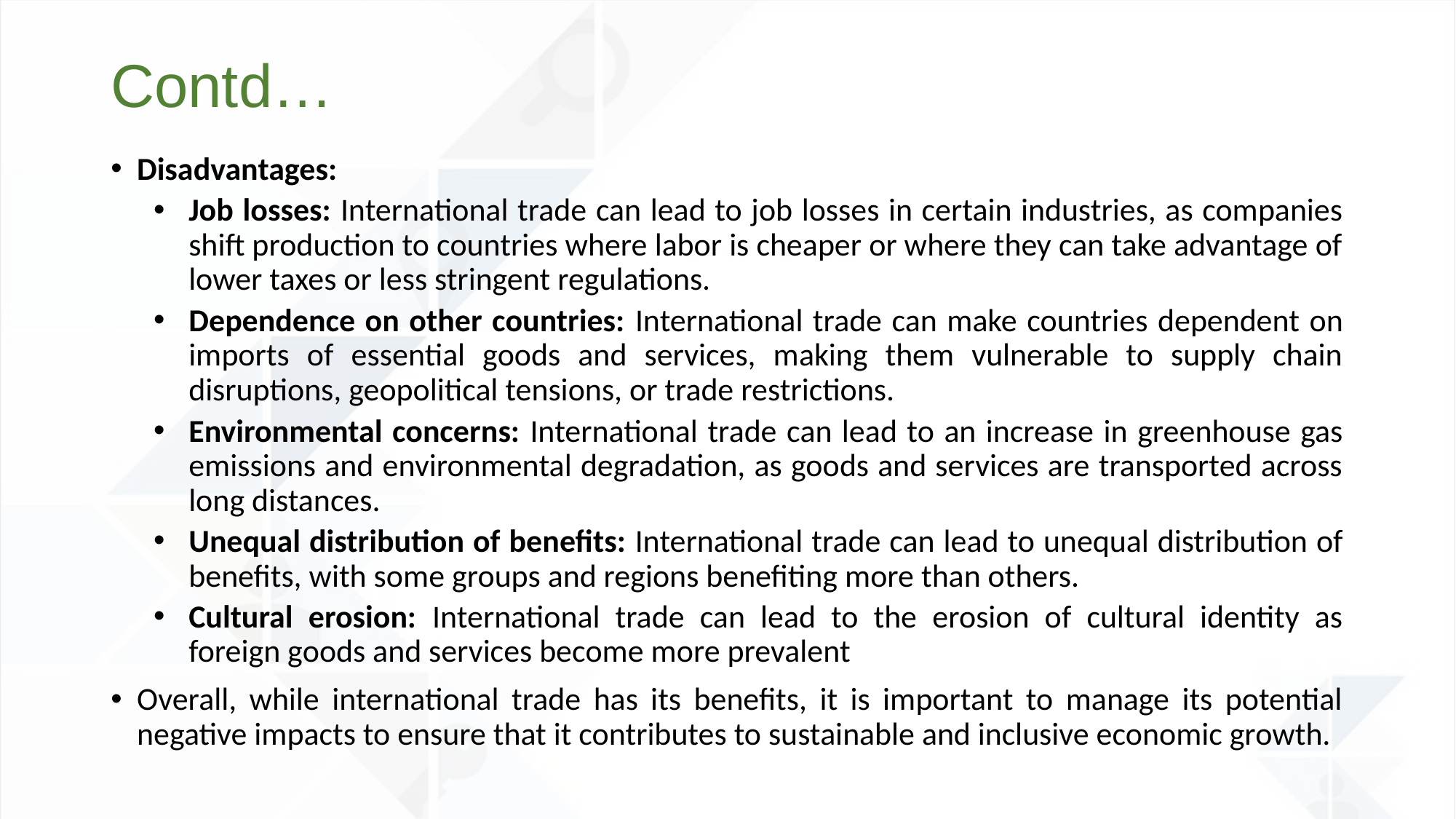

# Contd…
Disadvantages:
Job losses: International trade can lead to job losses in certain industries, as companies shift production to countries where labor is cheaper or where they can take advantage of lower taxes or less stringent regulations.
Dependence on other countries: International trade can make countries dependent on imports of essential goods and services, making them vulnerable to supply chain disruptions, geopolitical tensions, or trade restrictions.
Environmental concerns: International trade can lead to an increase in greenhouse gas emissions and environmental degradation, as goods and services are transported across long distances.
Unequal distribution of benefits: International trade can lead to unequal distribution of benefits, with some groups and regions benefiting more than others.
Cultural erosion: International trade can lead to the erosion of cultural identity as foreign goods and services become more prevalent
Overall, while international trade has its benefits, it is important to manage its potential negative impacts to ensure that it contributes to sustainable and inclusive economic growth.